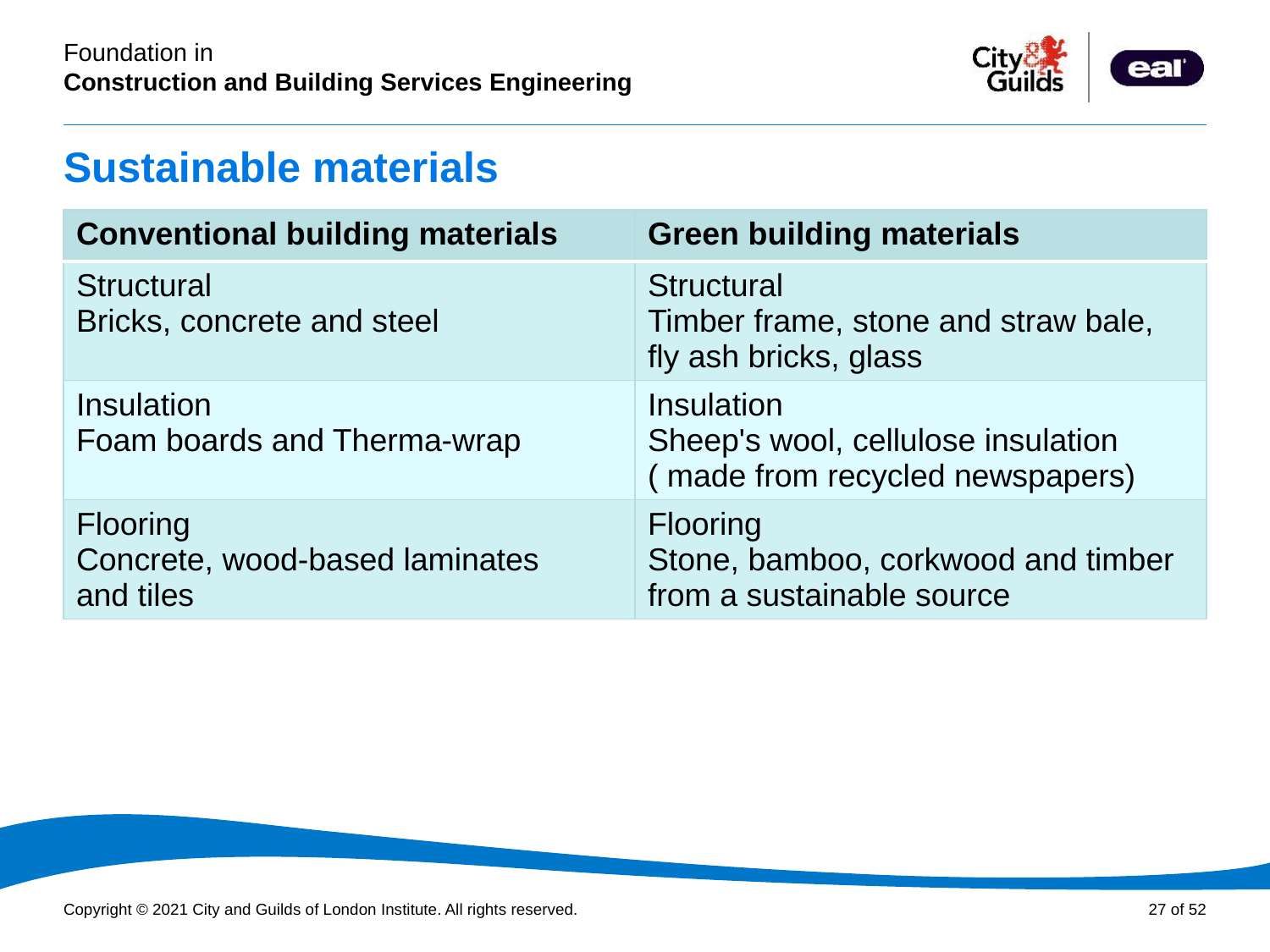

# Sustainable materials
| Conventional building materials | Green building materials |
| --- | --- |
| Structural Bricks, concrete and steel | Structural Timber frame, stone and straw bale, fly ash bricks, glass |
| Insulation Foam boards and Therma-wrap | Insulation Sheep's wool, cellulose insulation ( made from recycled newspapers) |
| Flooring Concrete, wood-based laminates and tiles | Flooring Stone, bamboo, corkwood and timber from a sustainable source |